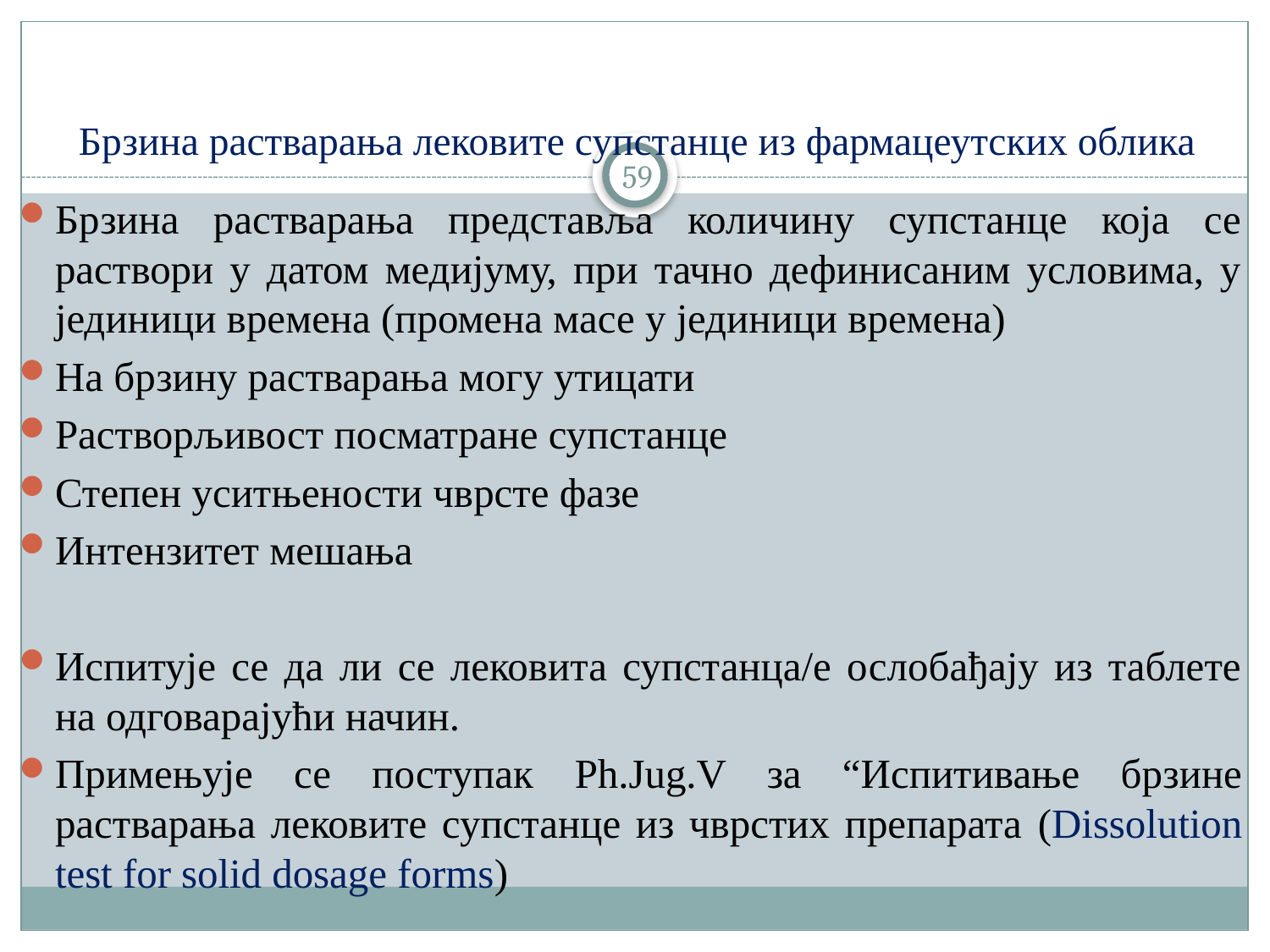

# Брзина растварања лековите супстанце из фармацеутских облика
59
Брзина растварања представља количину супстанце која се раствори у датом медијуму, при тачно дефинисаним условима, у јединици времена (промена масе у јединици времена)
На брзину растварања могу утицати
Растворљивост посматране супстанце
Степен уситњености чврсте фазе
Интензитет мешања

Испитује се да ли се лековита супстанца/е ослобађају из таблете на одговарајући начин.
Примењује се поступак Ph.Jug.V за “Испитивање брзине растварања лековите супстанце из чврстих препарата (Dissolution test for solid dosage forms)